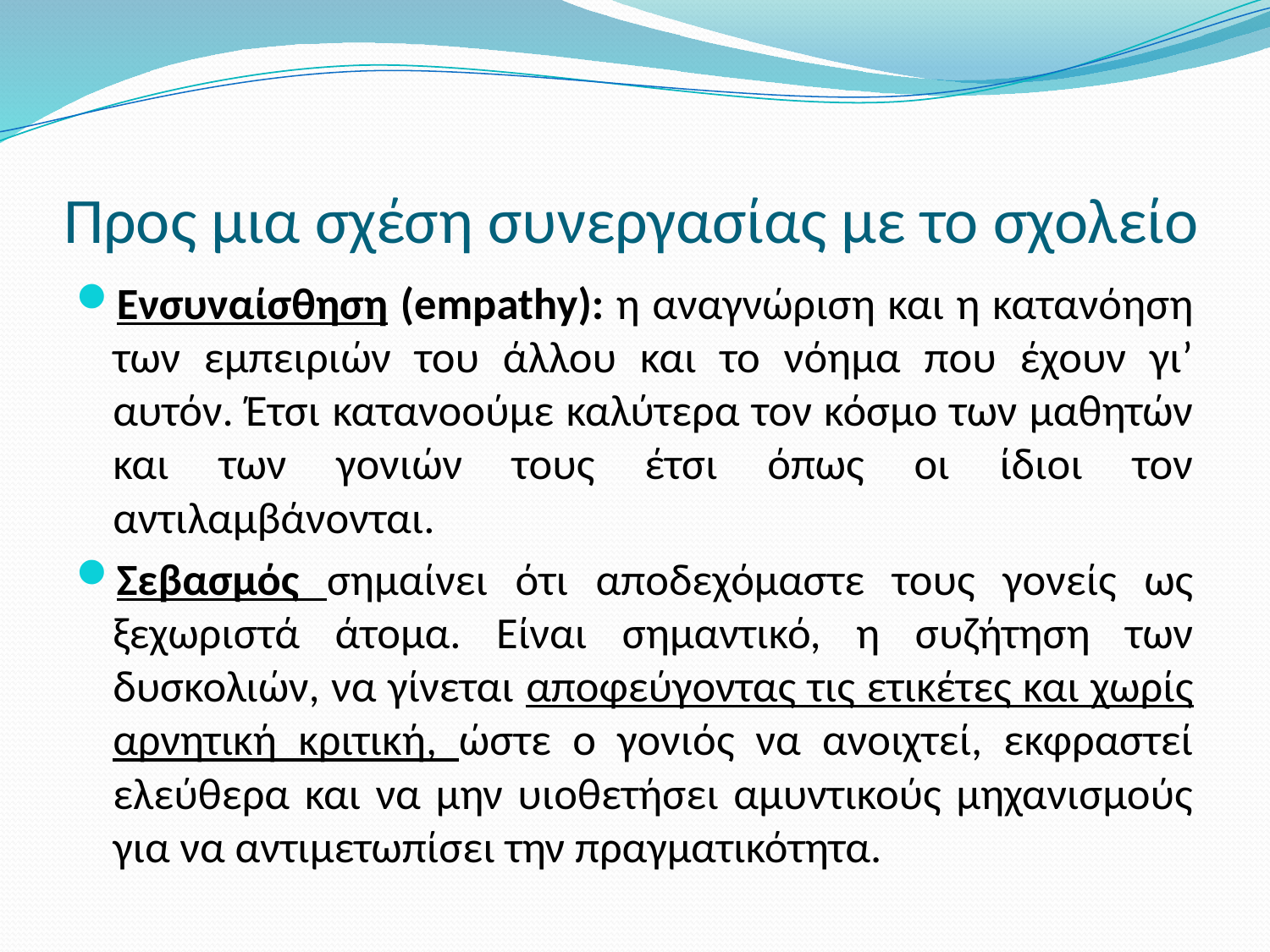

# Προς μια σχέση συνεργασίας με το σχολείο
Ενσυναίσθηση (empathy): η αναγνώριση και η κατανόηση των εμπειριών του άλλου και το νόημα που έχουν γι’ αυτόν. Έτσι κατανοούμε καλύτερα τον κόσμο των μαθητών και των γονιών τους έτσι όπως οι ίδιοι τον αντιλαμβάνονται.
Σεβασμός σημαίνει ότι αποδεχόμαστε τους γονείς ως ξεχωριστά άτομα. Είναι σημαντικό, η συζήτηση των δυσκολιών, να γίνεται αποφεύγοντας τις ετικέτες και χωρίς αρνητική κριτική, ώστε ο γονιός να ανοιχτεί, εκφραστεί ελεύθερα και να μην υιοθετήσει αμυντικούς μηχανισμούς για να αντιμετωπίσει την πραγματικότητα.